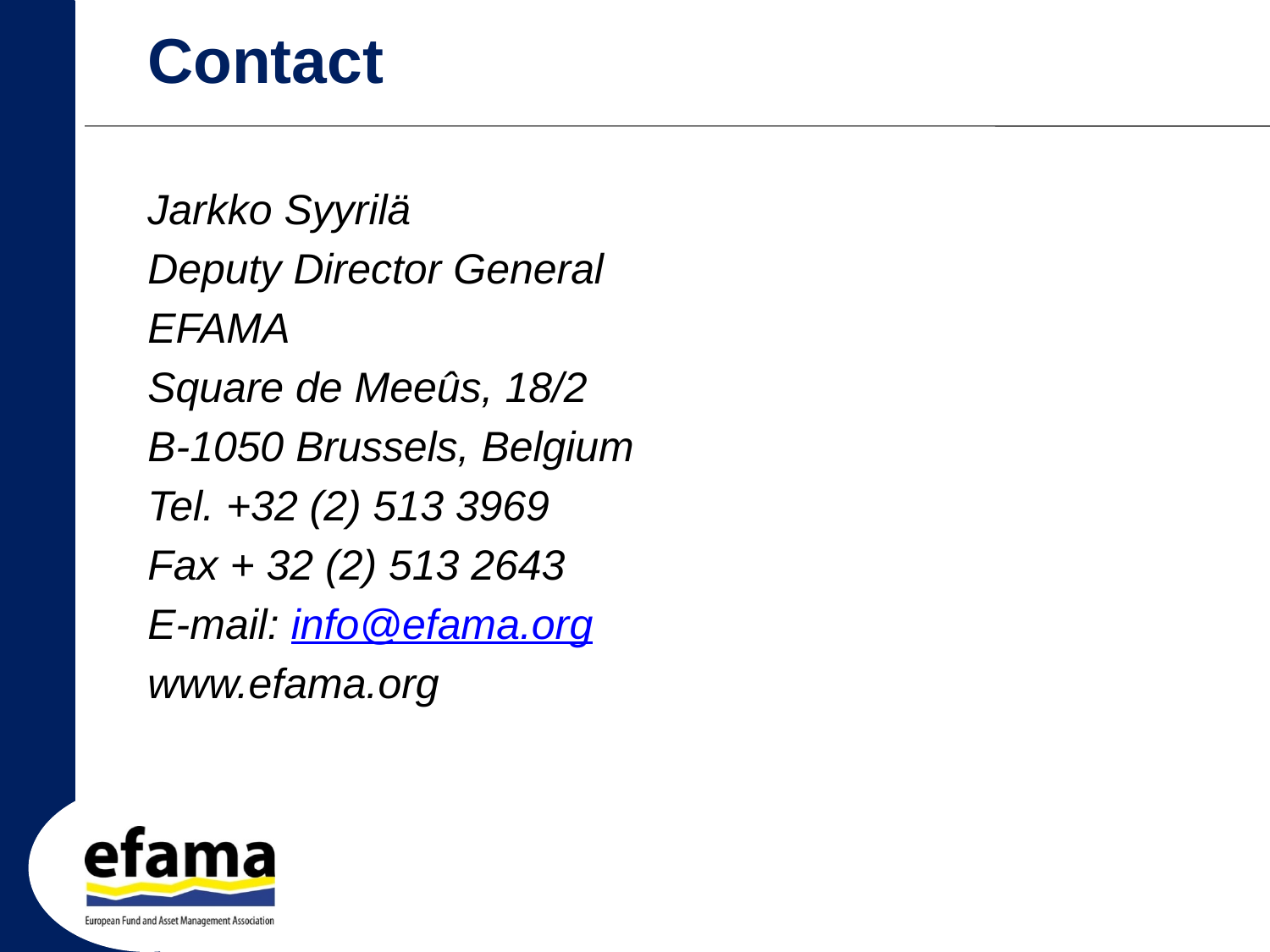

# Contact
Jarkko Syyrilä
Deputy Director General
EFAMA
Square de Meeûs, 18/2
B-1050 Brussels, Belgium
Tel. +32 (2) 513 3969
Fax + 32 (2) 513 2643
E-mail: info@efama.org
www.efama.org